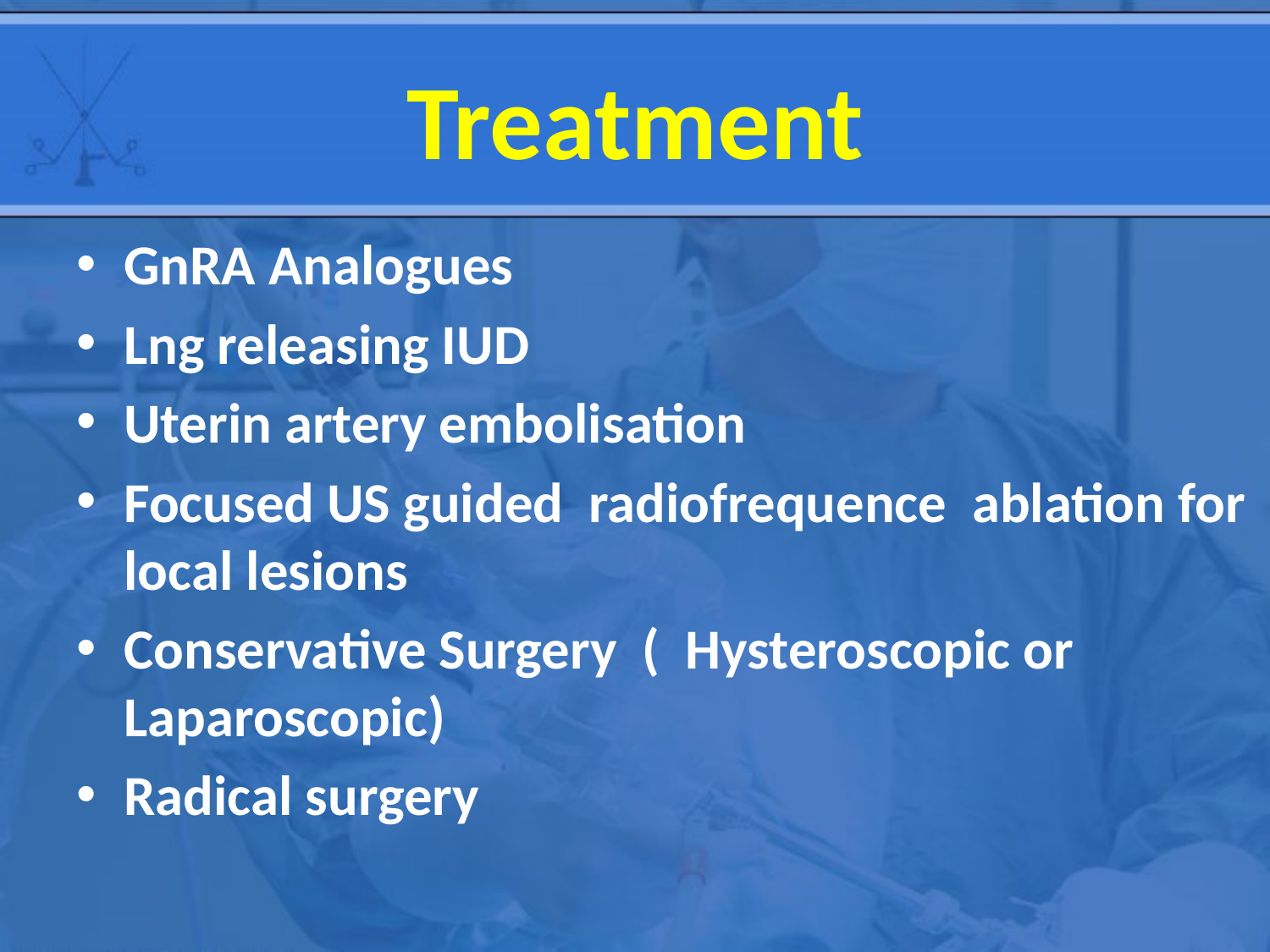

# Treatment
GnRA Analogues
Lng releasing IUD
Uterin artery embolisation
Focused US guided  radiofrequence  ablation for local lesions
Conservative Surgery  (  Hysteroscopic or Laparoscopic)
Radical surgery